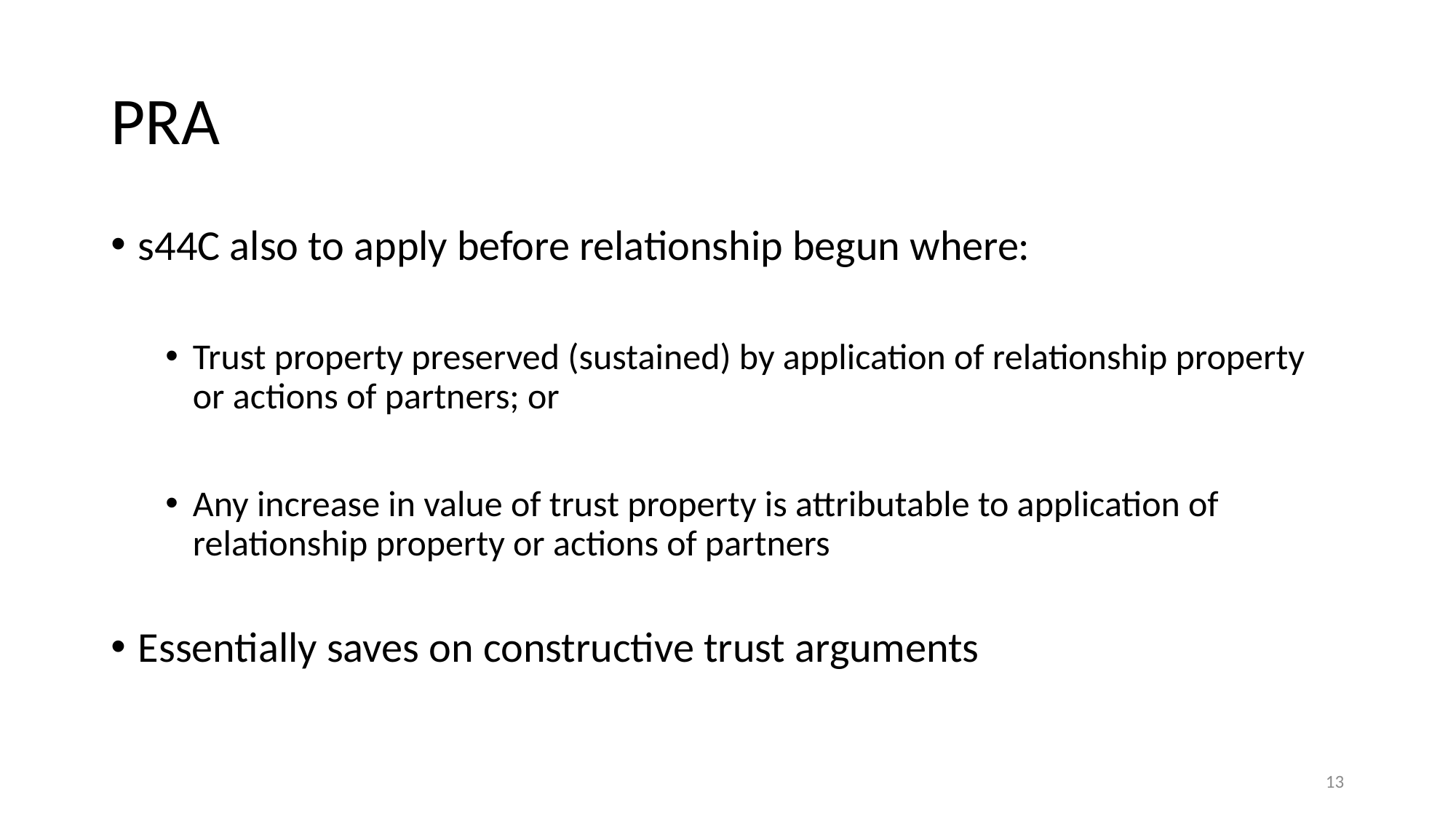

# PRA
s44C also to apply before relationship begun where:

Trust property preserved (sustained) by application of relationship property or actions of partners; or

Any increase in value of trust property is attributable to application of relationship property or actions of partners

Essentially saves on constructive trust arguments

13